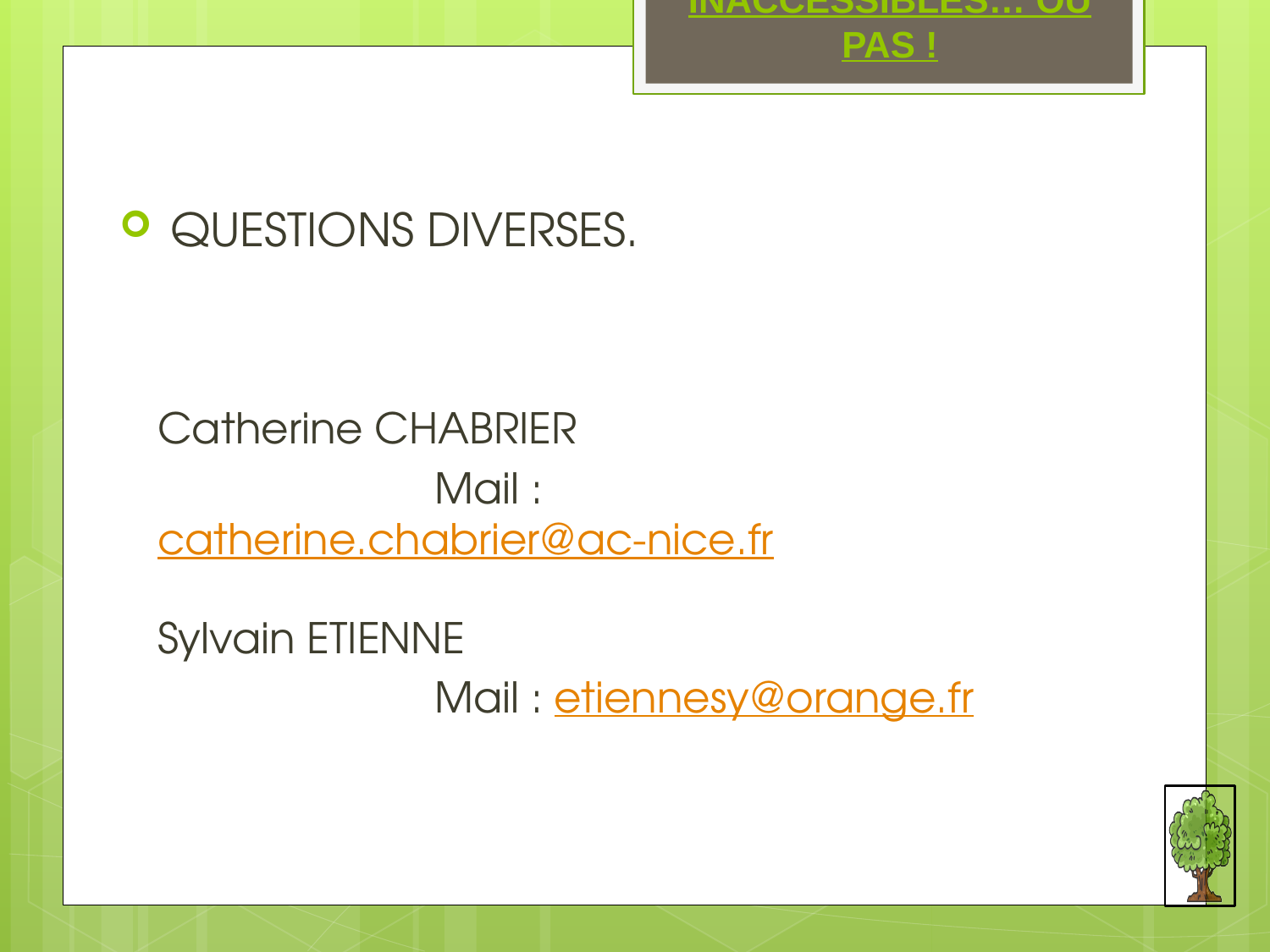

# Mesures inaccessibles… ou pas !
 Questions diverses.

	Catherine CHABRIER
			  Mail : catherine.chabrier@ac-nice.fr

	Sylvain ETIENNE
			  Mail : etiennesy@orange.fr